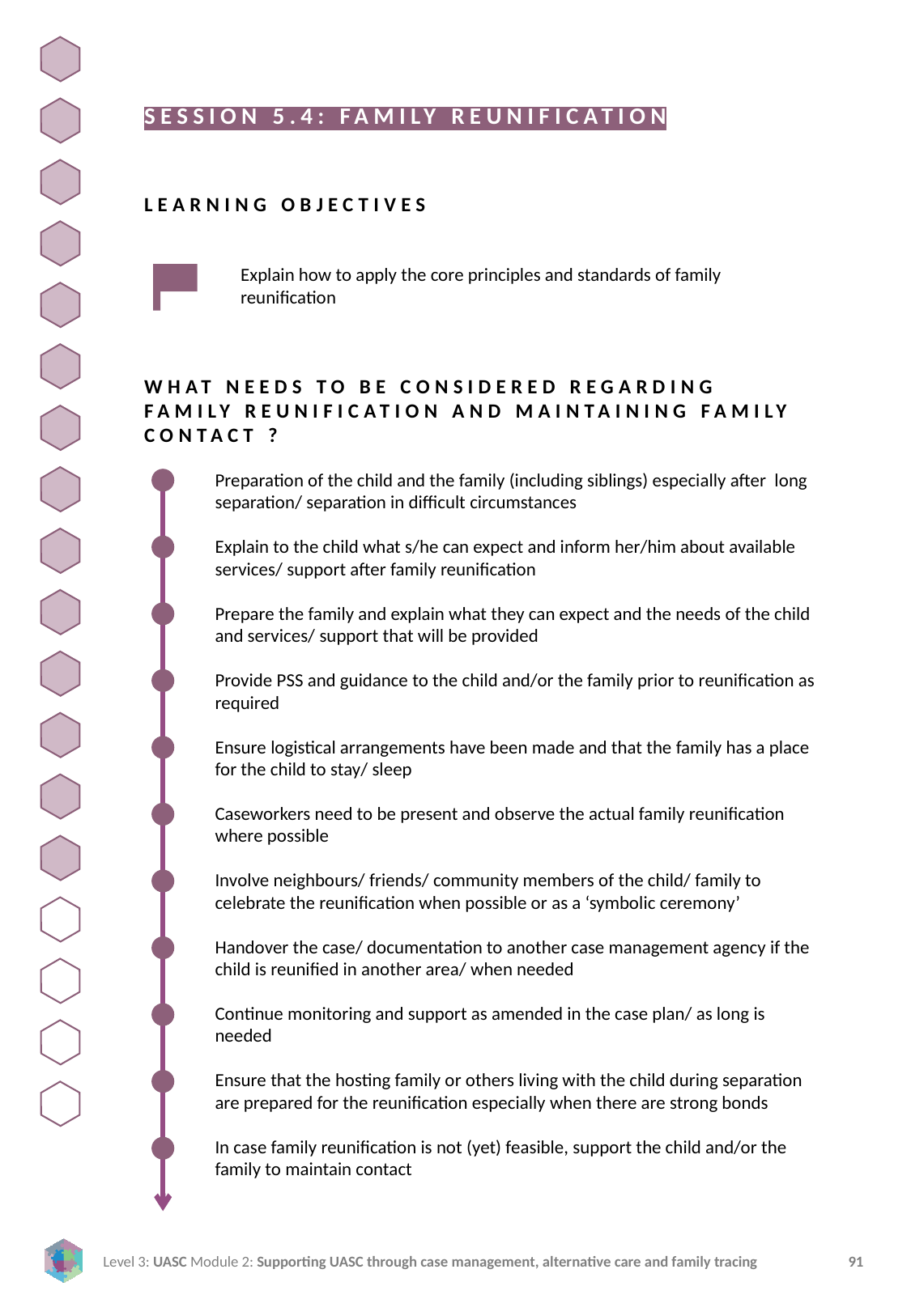

SESSION 5.4: FAMILY REUNIFICATION

LEARNING OBJECTIVES

Explain how to apply the core principles and standards of family reunification

WHAT NEEDS TO BE CONSIDERED REGARDING FAMILY REUNIFICATION AND MAINTAINING FAMILY CONTACT ?

Preparation of the child and the family (including siblings) especially after  long separation/ separation in difficult circumstances

Explain to the child what s/he can expect and inform her/him about available services/ support after family reunification

Prepare the family and explain what they can expect and the needs of the child and services/ support that will be provided

Provide PSS and guidance to the child and/or the family prior to reunification as required

Ensure logistical arrangements have been made and that the family has a place for the child to stay/ sleep

Caseworkers need to be present and observe the actual family reunification where possible

Involve neighbours/ friends/ community members of the child/ family to celebrate the reunification when possible or as a ‘symbolic ceremony’

Handover the case/ documentation to another case management agency if the child is reunified in another area/ when needed

Continue monitoring and support as amended in the case plan/ as long is needed

Ensure that the hosting family or others living with the child during separation are prepared for the reunification especially when there are strong bonds

In case family reunification is not (yet) feasible, support the child and/or the family to maintain contact